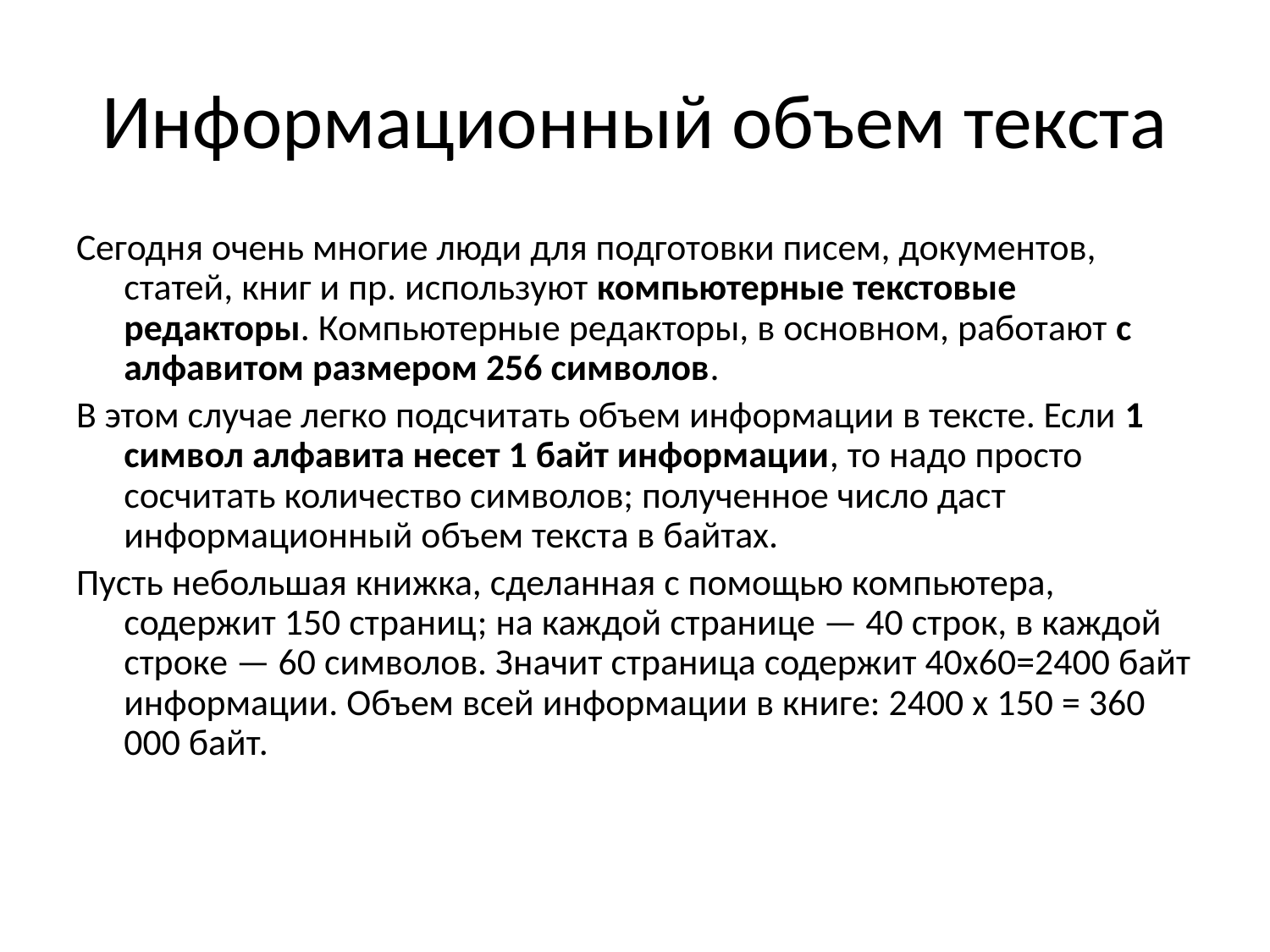

# Информационный объем текста
Сегодня очень многие люди для подготовки писем, документов, статей, книг и пр. используют компьютерные текстовые редакторы. Компьютерные редакторы, в основном, работают с алфавитом размером 256 символов.
В этом случае легко подсчитать объем информации в тексте. Если 1 символ алфавита несет 1 байт информации, то надо просто сосчитать количество символов; полученное число даст информационный объем текста в байтах.
Пусть небольшая книжка, сделанная с помощью компьютера, содержит 150 страниц; на каждой странице — 40 строк, в каждой строке — 60 символов. Значит страница содержит 40x60=2400 байт информации. Объем всей информации в книге: 2400 х 150 = 360 000 байт.